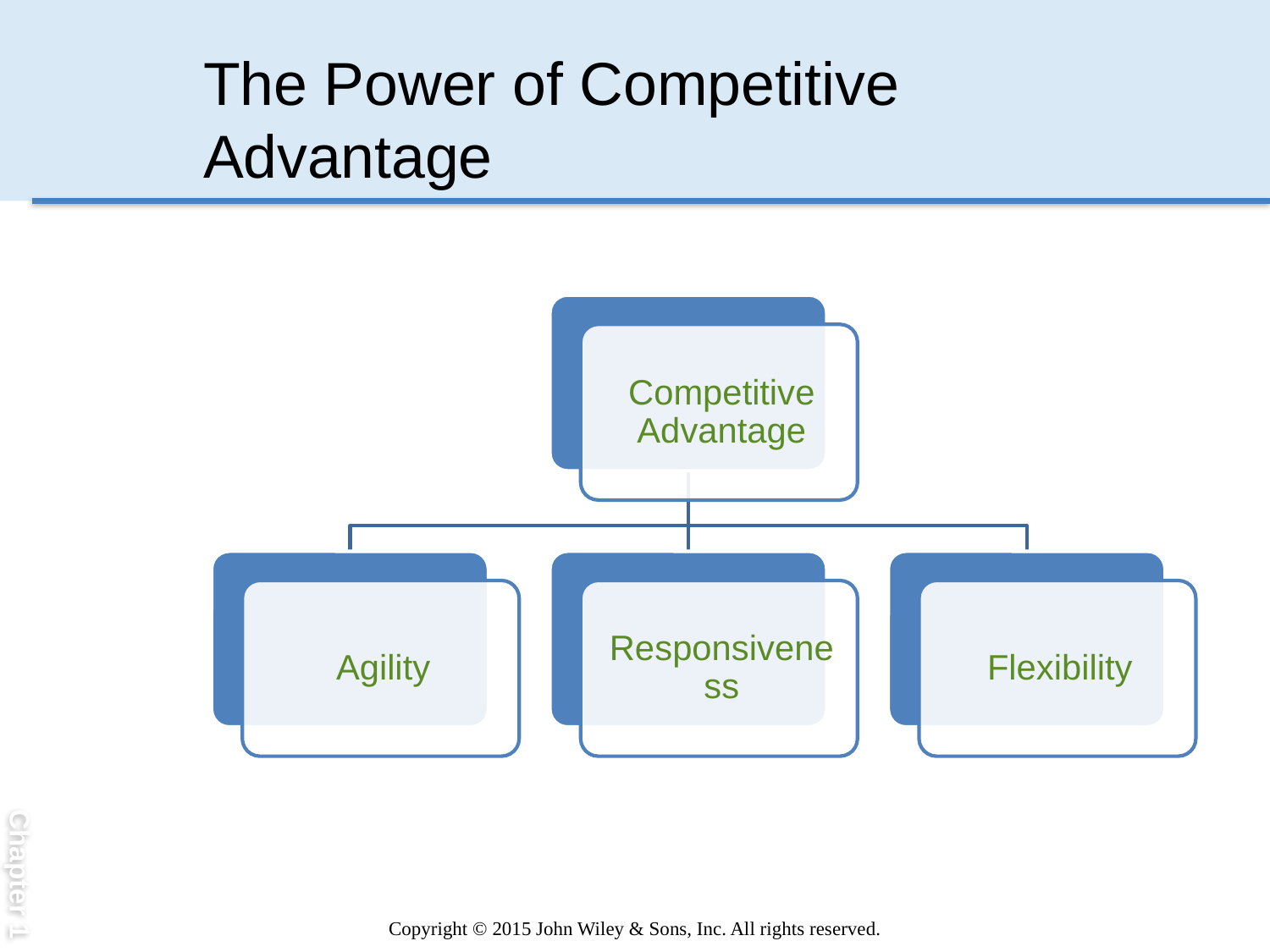

Chapter 1
# The Power of Competitive Advantage
Competitive Advantage
Agility
Responsiveness
Flexibility